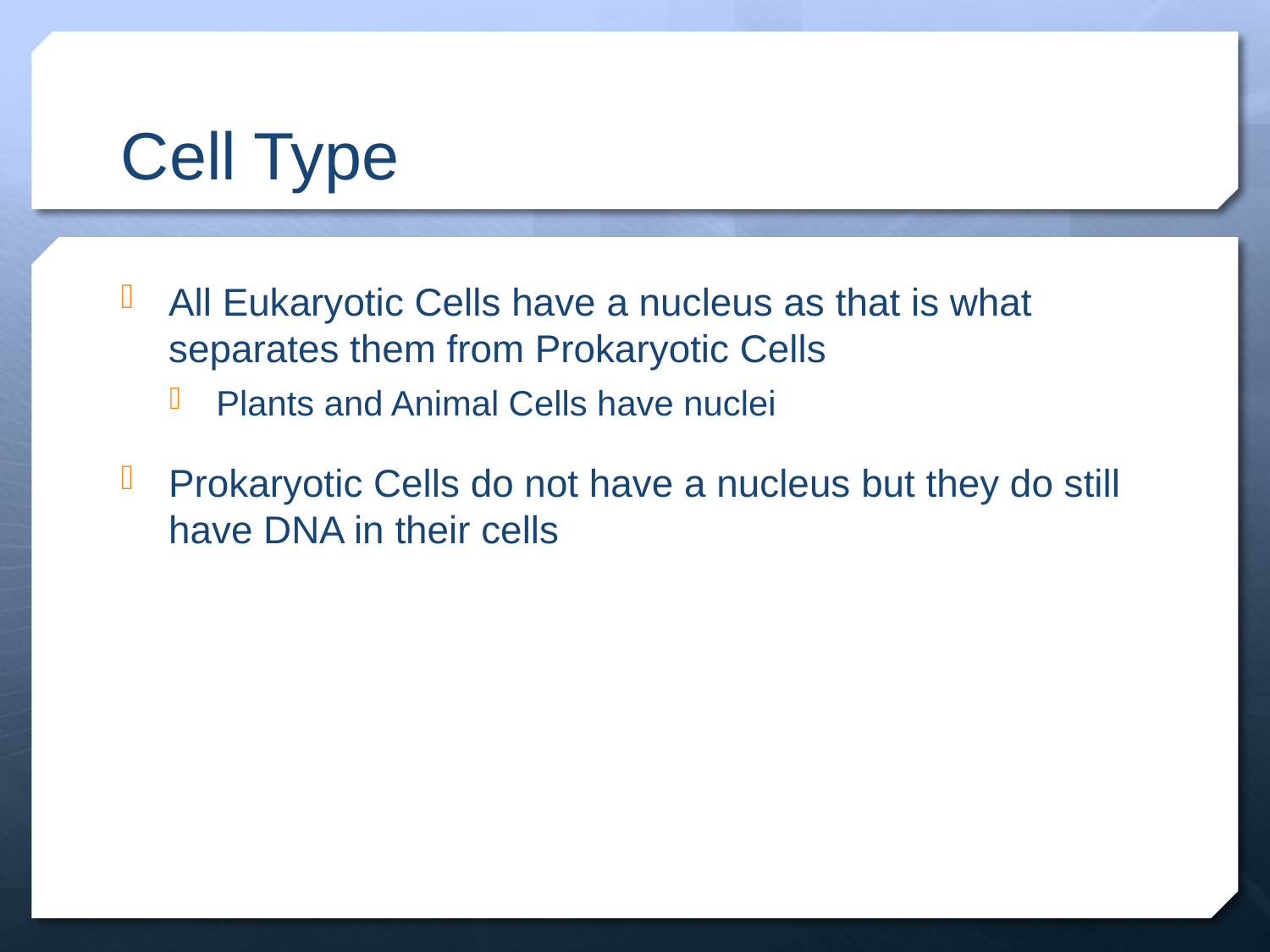

# Cell Type
All Eukaryotic Cells have a nucleus as that is what separates them from Prokaryotic Cells
Plants and Animal Cells have nuclei
Prokaryotic Cells do not have a nucleus but they do still have DNA in their cells